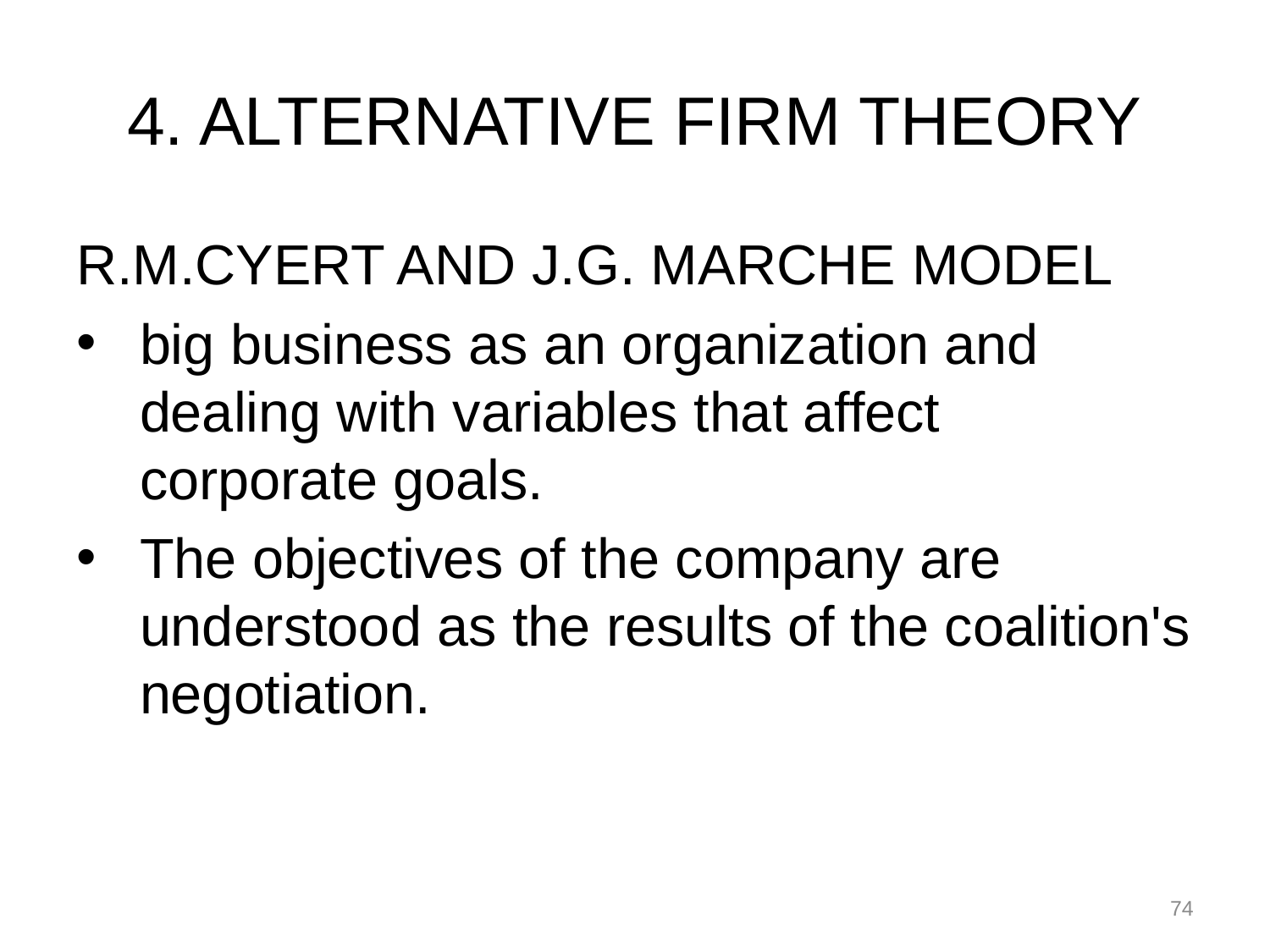

# 4. ALTERNATIVE FIRM THEORY
R.M.CYERT AND J.G. MARCHE MODEL
big business as an organization and dealing with variables that affect corporate goals.
The objectives of the company are understood as the results of the coalition's negotiation.
74